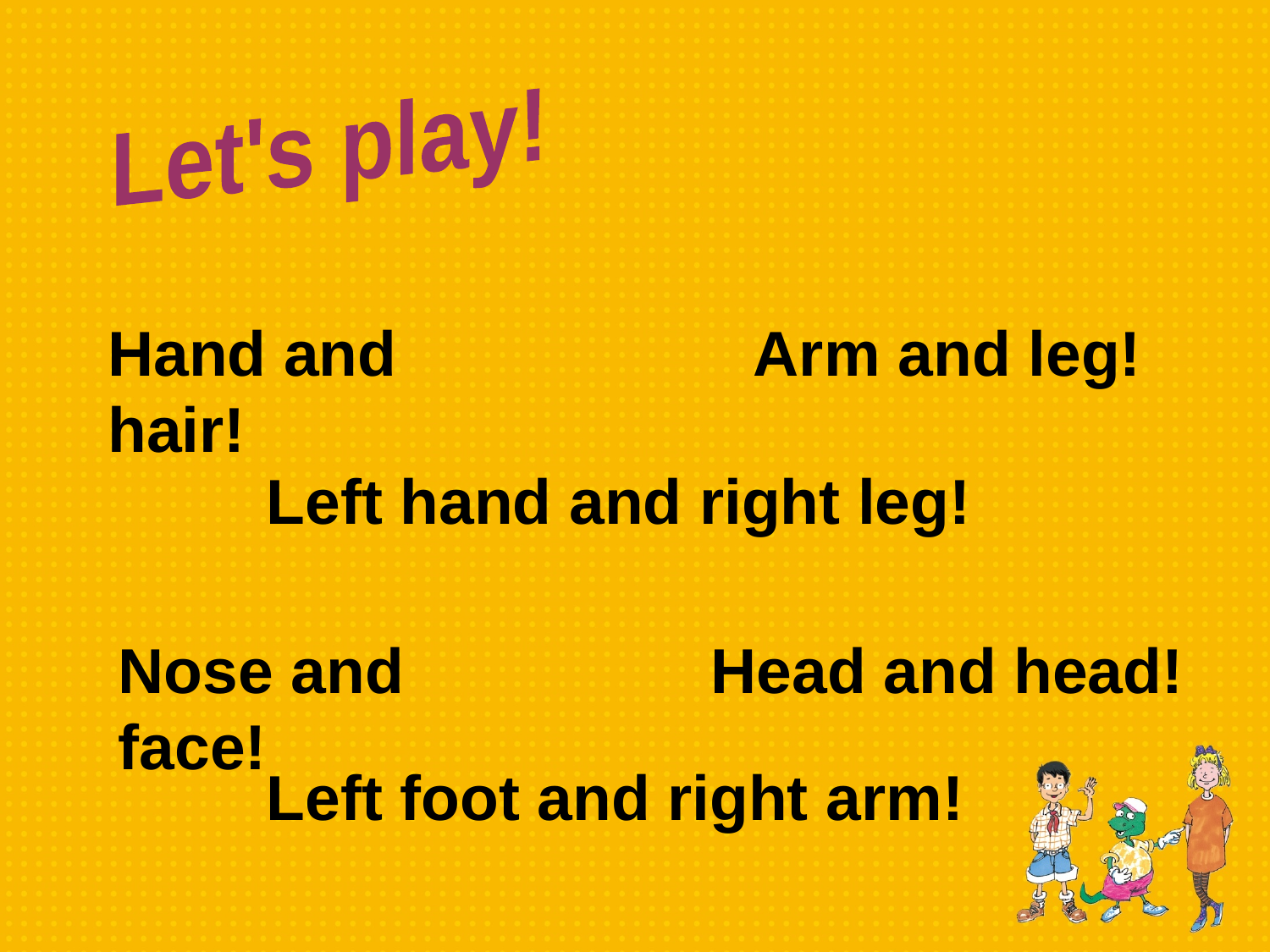

Let's play!
Hand and hair!
Arm and leg!
Left hand and right leg!
Nose and face!
Head and head!
Left foot and right arm!